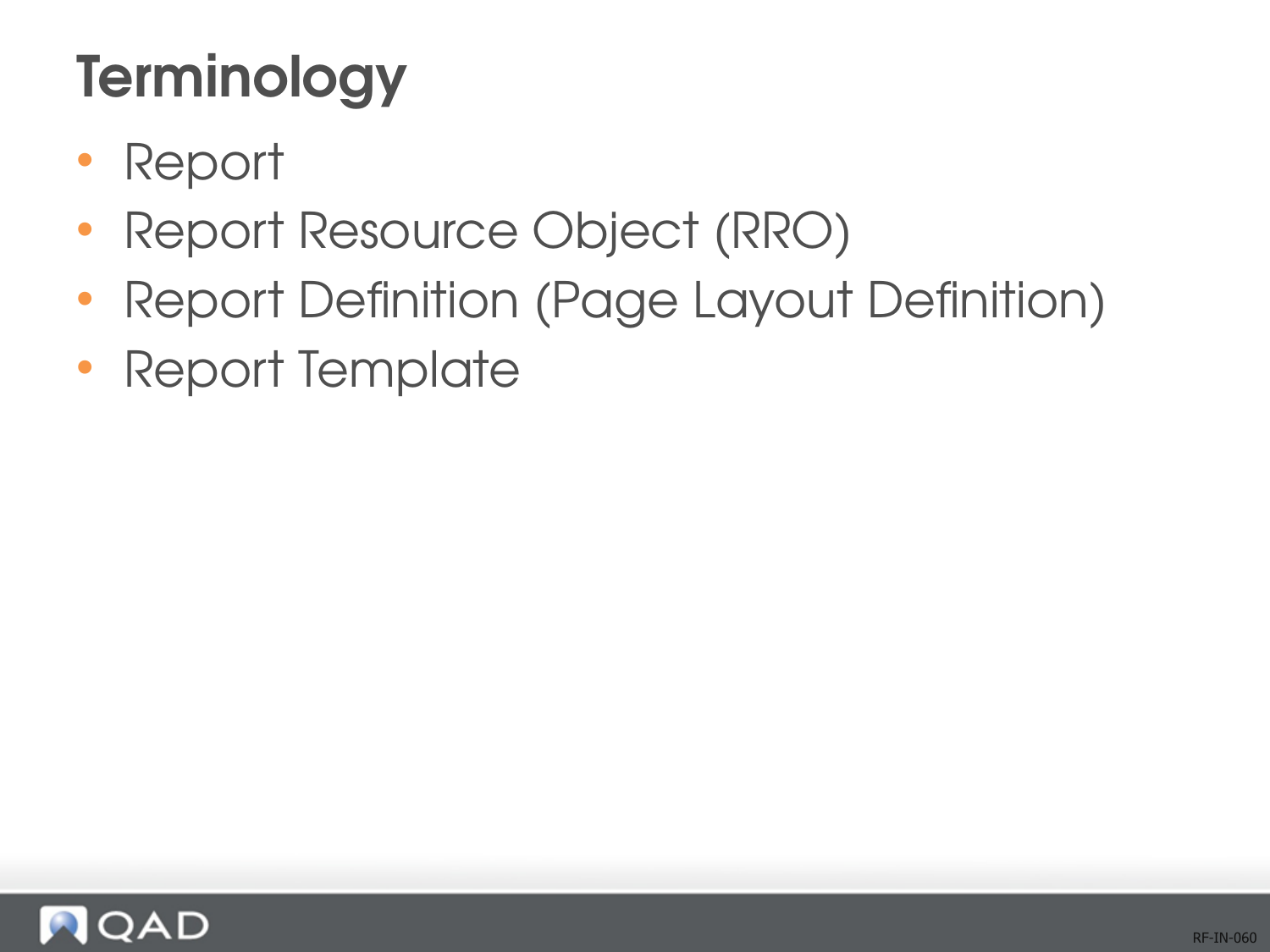

# Terminology
Report
Report Resource Object (RRO)
Report Definition (Page Layout Definition)
Report Template
RF-IN-060